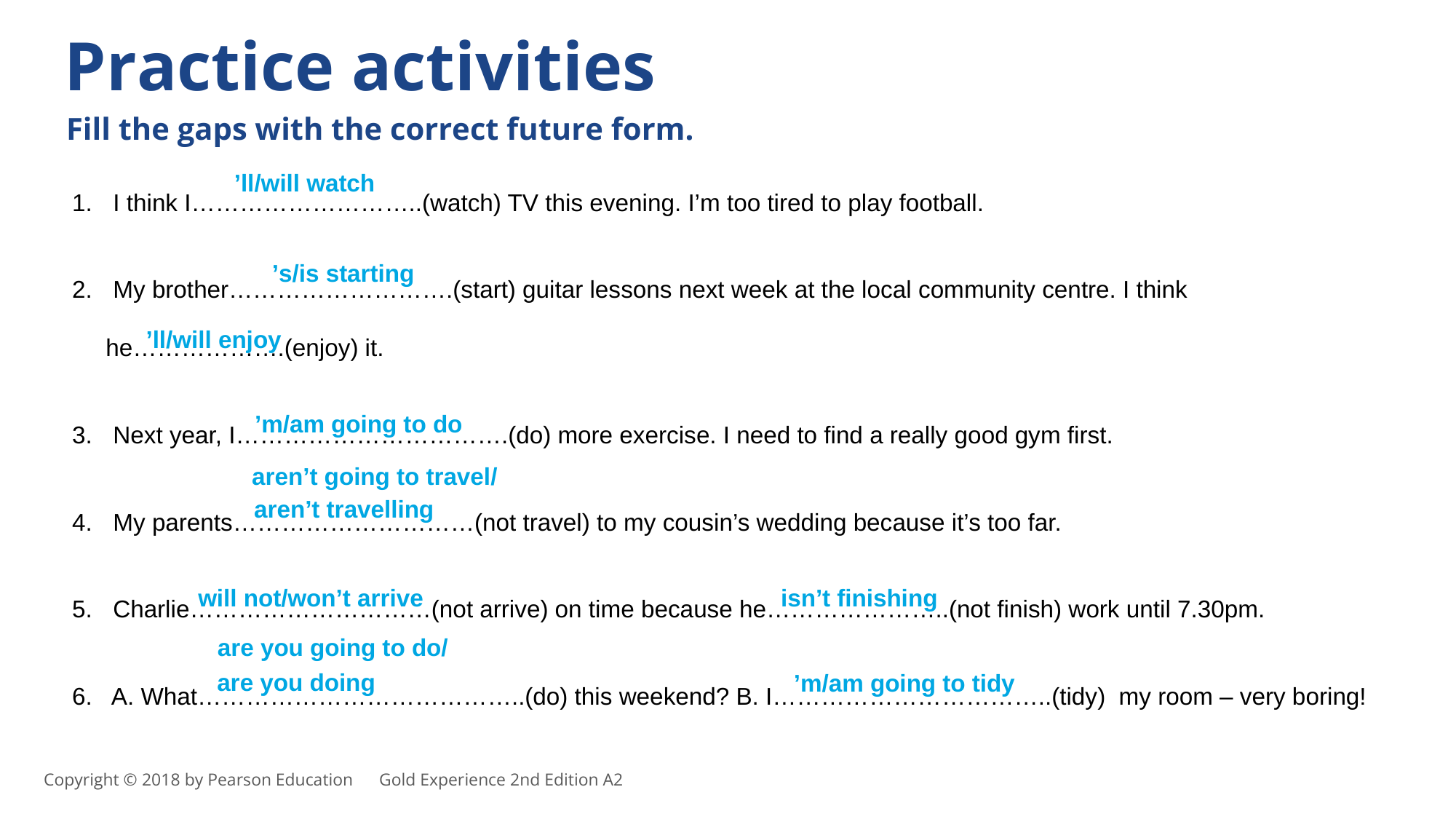

Practice activities
Fill the gaps with the correct future form.

I think I………………………..(watch) TV this evening. I’m too tired to play football.

My brother……………………….(start) guitar lessons next week at the local community centre. I think

     he……………….(enjoy) it.

Next year, I…………………………….(do) more exercise. I need to find a really good gym first.

My parents…………………………(not travel) to my cousin’s wedding because it’s too far.

Charlie…………………………(not arrive) on time because he…………………..(not finish) work until 7.30pm.

6.   A. What…………………………………..(do) this weekend? B. I……………………………..(tidy)  my room – very boring!
’ll/will watch
’s/is starting
’ll/will enjoy
’m/am going to do
aren’t going to travel/
aren’t travelling

will not/won’t arrive
isn’t finishing
are you going to do/
are you doing
’m/am going to tidy
Copyright © 2018 by Pearson Education      Gold Experience 2nd Edition A2